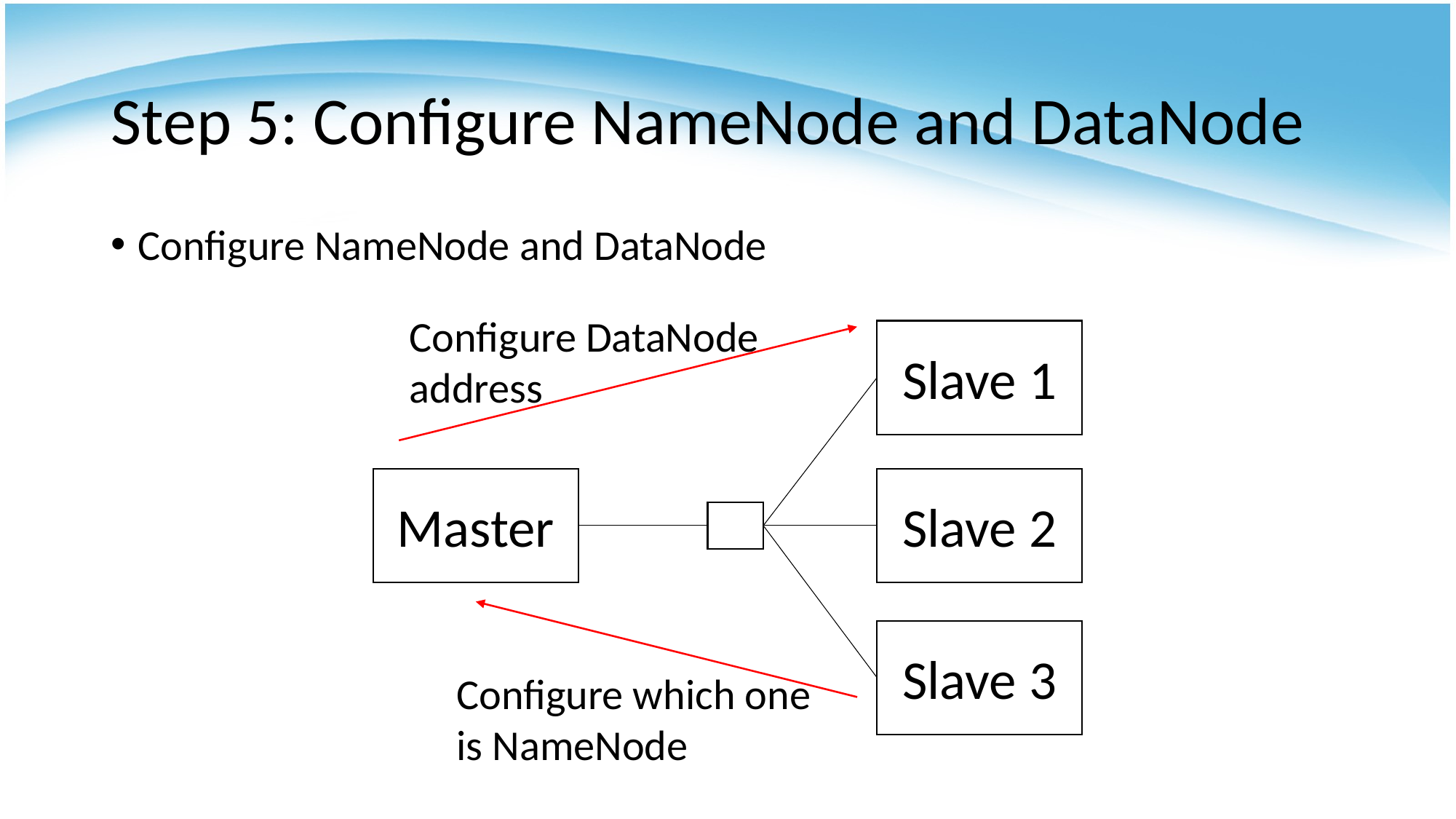

# Step 5: Configure NameNode and DataNode
Configure NameNode and DataNode

Configure DataNode address
Slave 1
Master
Slave 2

Slave 3
Configure which one is NameNode